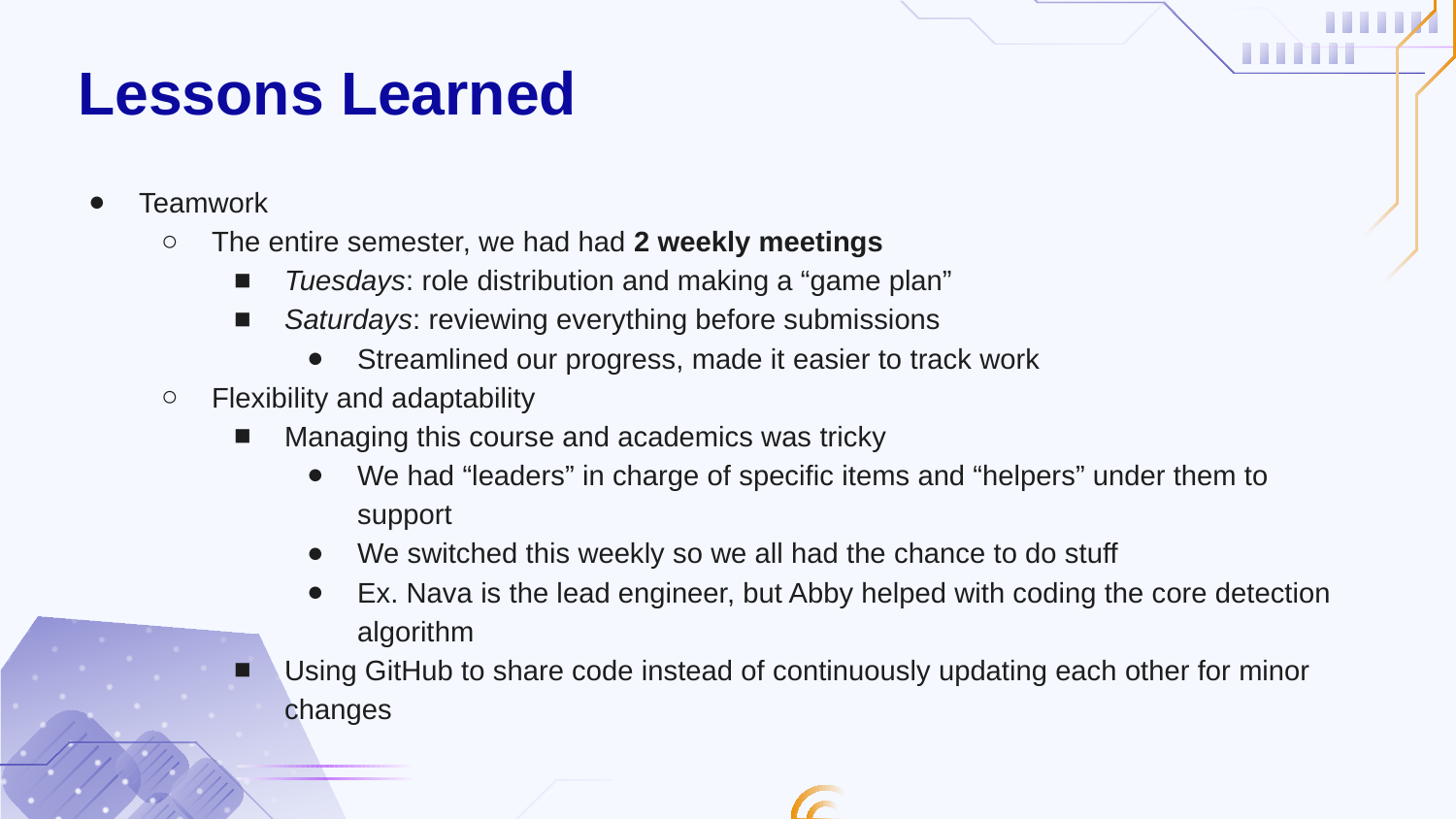

# Lessons Learned
Teamwork
The entire semester, we had had 2 weekly meetings
Tuesdays: role distribution and making a “game plan”
Saturdays: reviewing everything before submissions
Streamlined our progress, made it easier to track work
Flexibility and adaptability
Managing this course and academics was tricky
We had “leaders” in charge of specific items and “helpers” under them to support
We switched this weekly so we all had the chance to do stuff
Ex. Nava is the lead engineer, but Abby helped with coding the core detection algorithm
Using GitHub to share code instead of continuously updating each other for minor changes